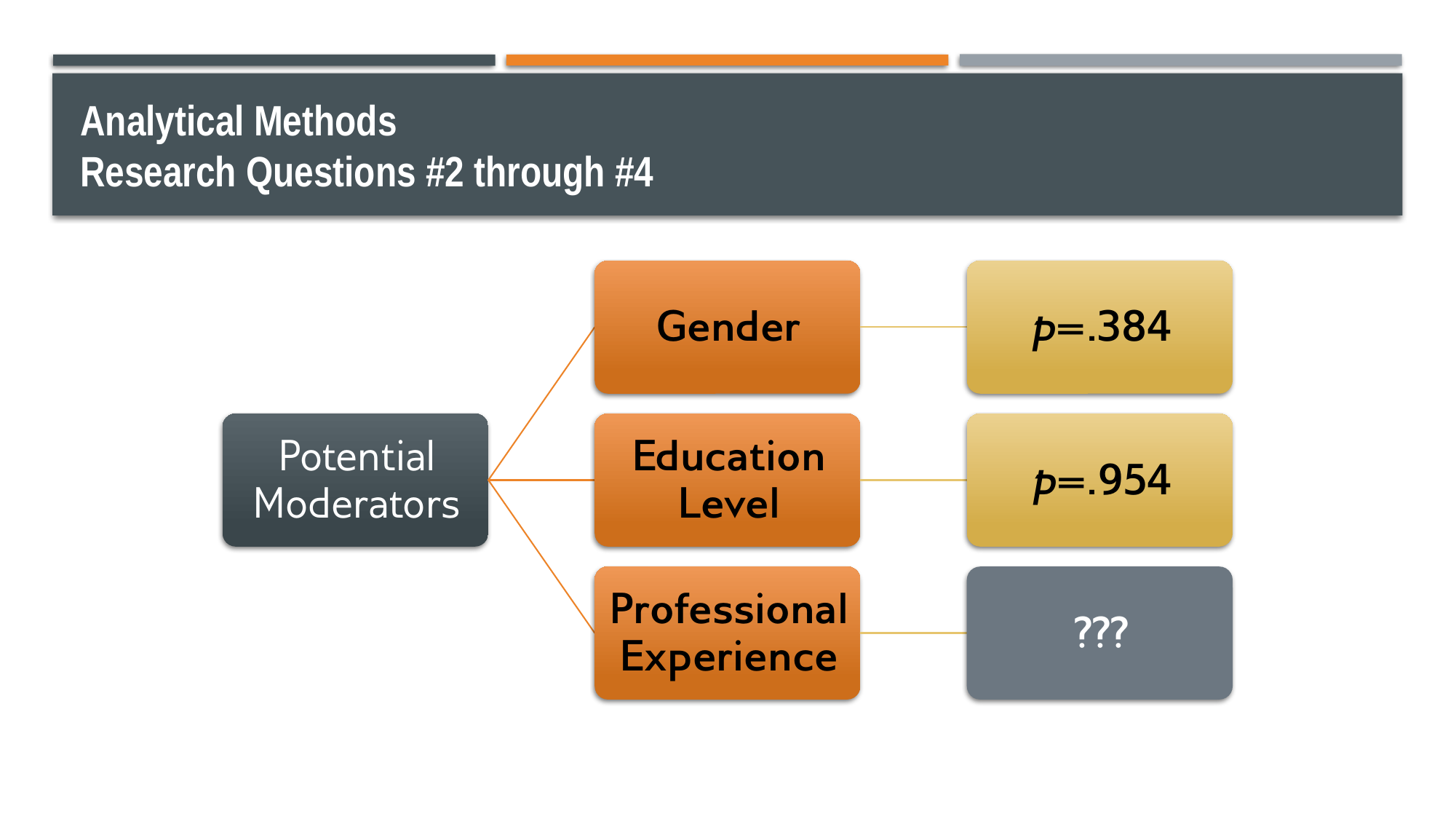

# Analytical Methods Research Questions #2 through #4
Potential Moderators

Gender

p=.384

Education Level

p=.954

Professional Experience

???